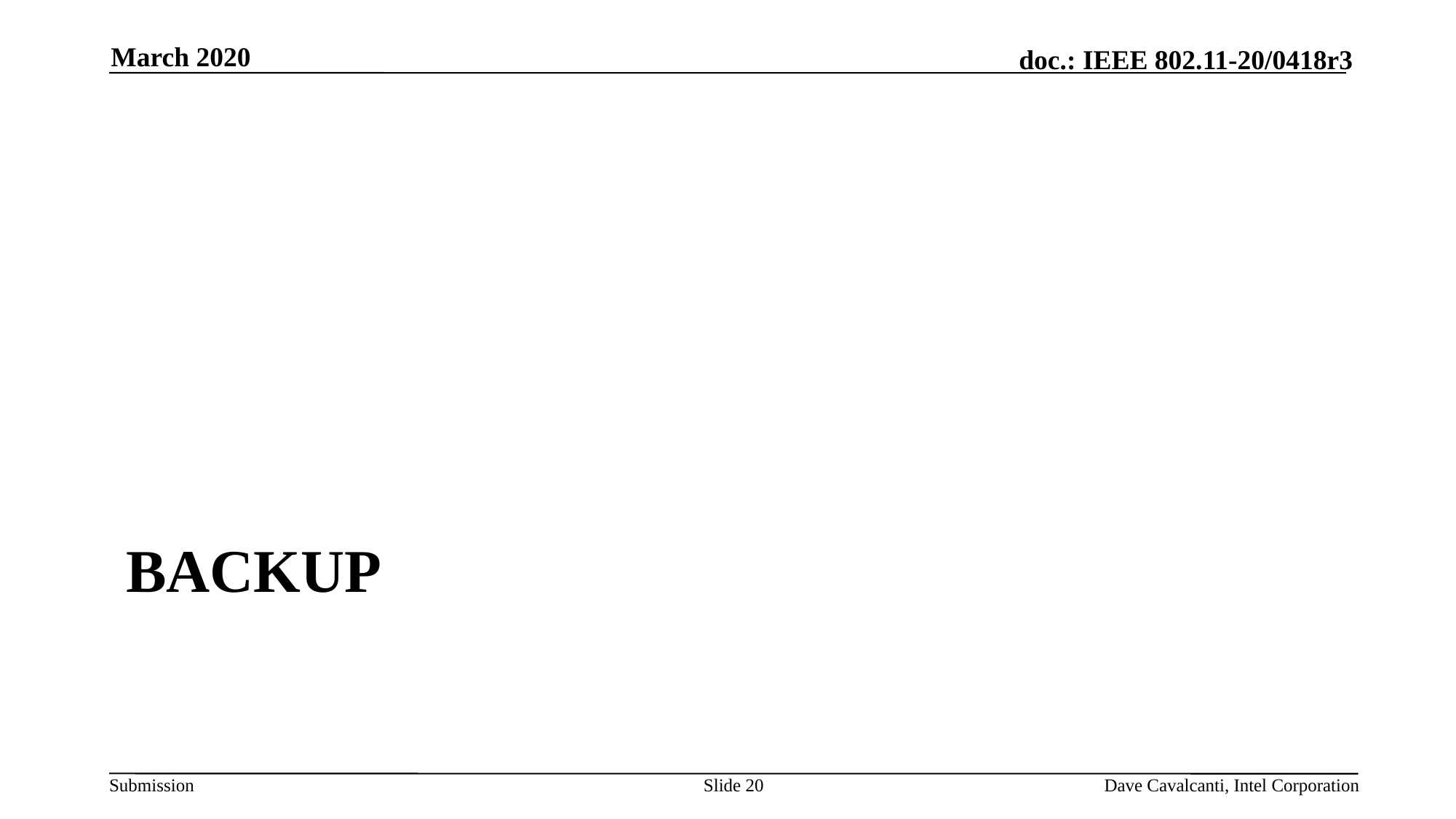

March 2020

# backup
Slide 20
Dave Cavalcanti, Intel Corporation